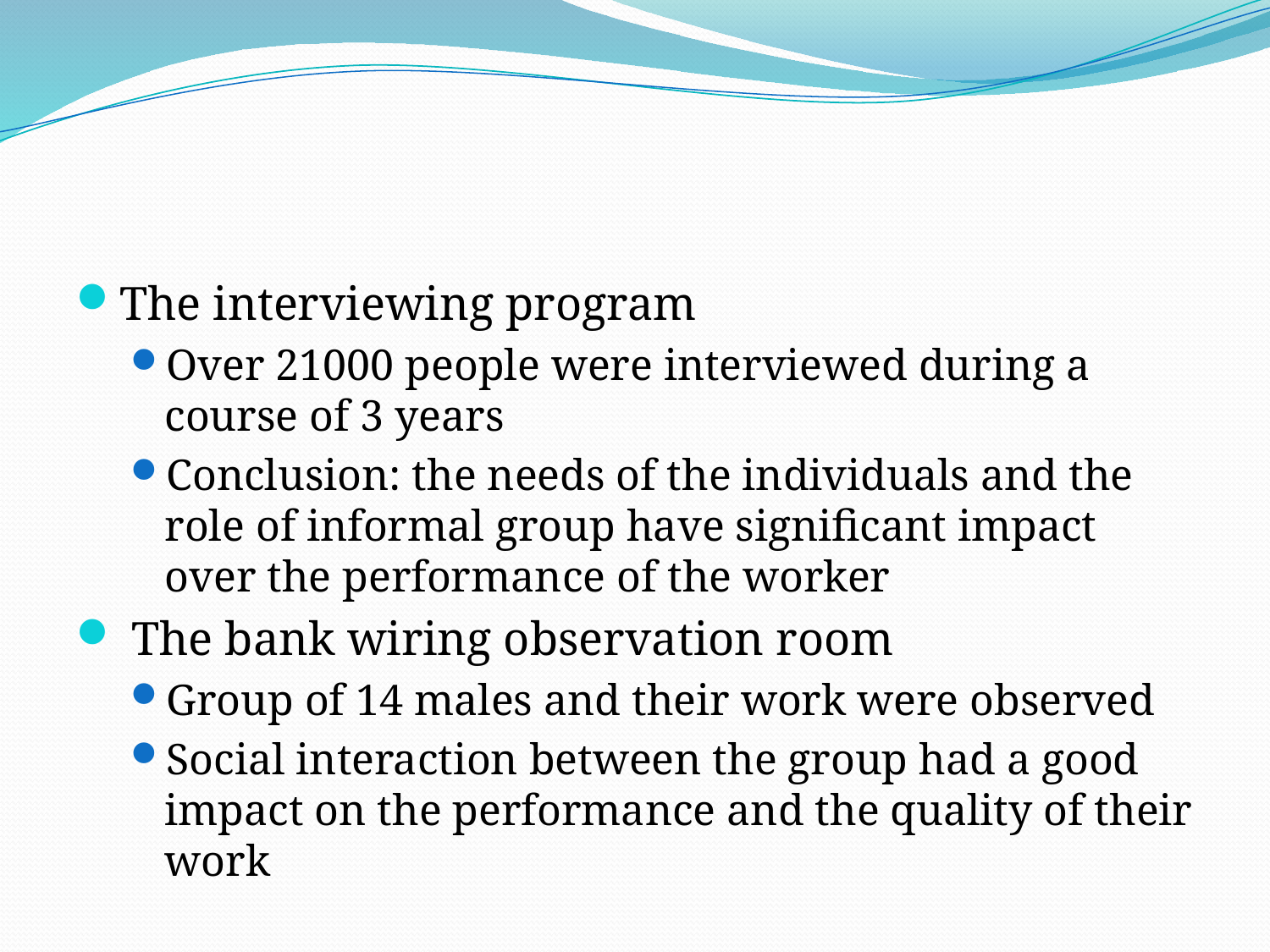

#
The interviewing program
Over 21000 people were interviewed during a course of 3 years
Conclusion: the needs of the individuals and the role of informal group have significant impact over the performance of the worker
 The bank wiring observation room
Group of 14 males and their work were observed
Social interaction between the group had a good impact on the performance and the quality of their work